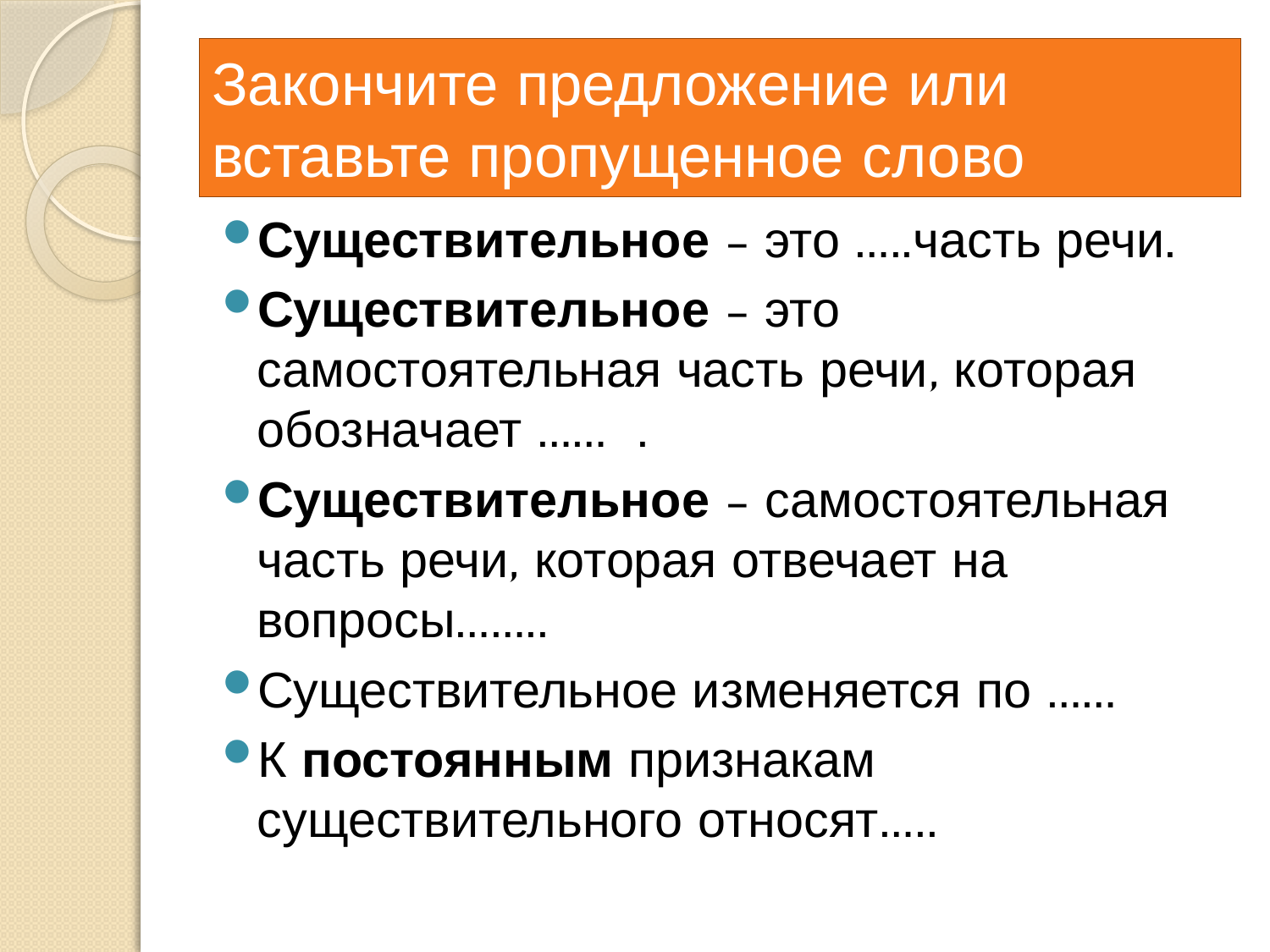

# Закончите предложение или вставьте пропущенное слово
Существительное – это …..часть речи.
Существительное – это самостоятельная часть речи, которая обозначает ……  .
Существительное – самостоятельная часть речи, которая отвечает на вопросы……..
Существительное изменяется по ……
К постоянным признакам существительного относят…..